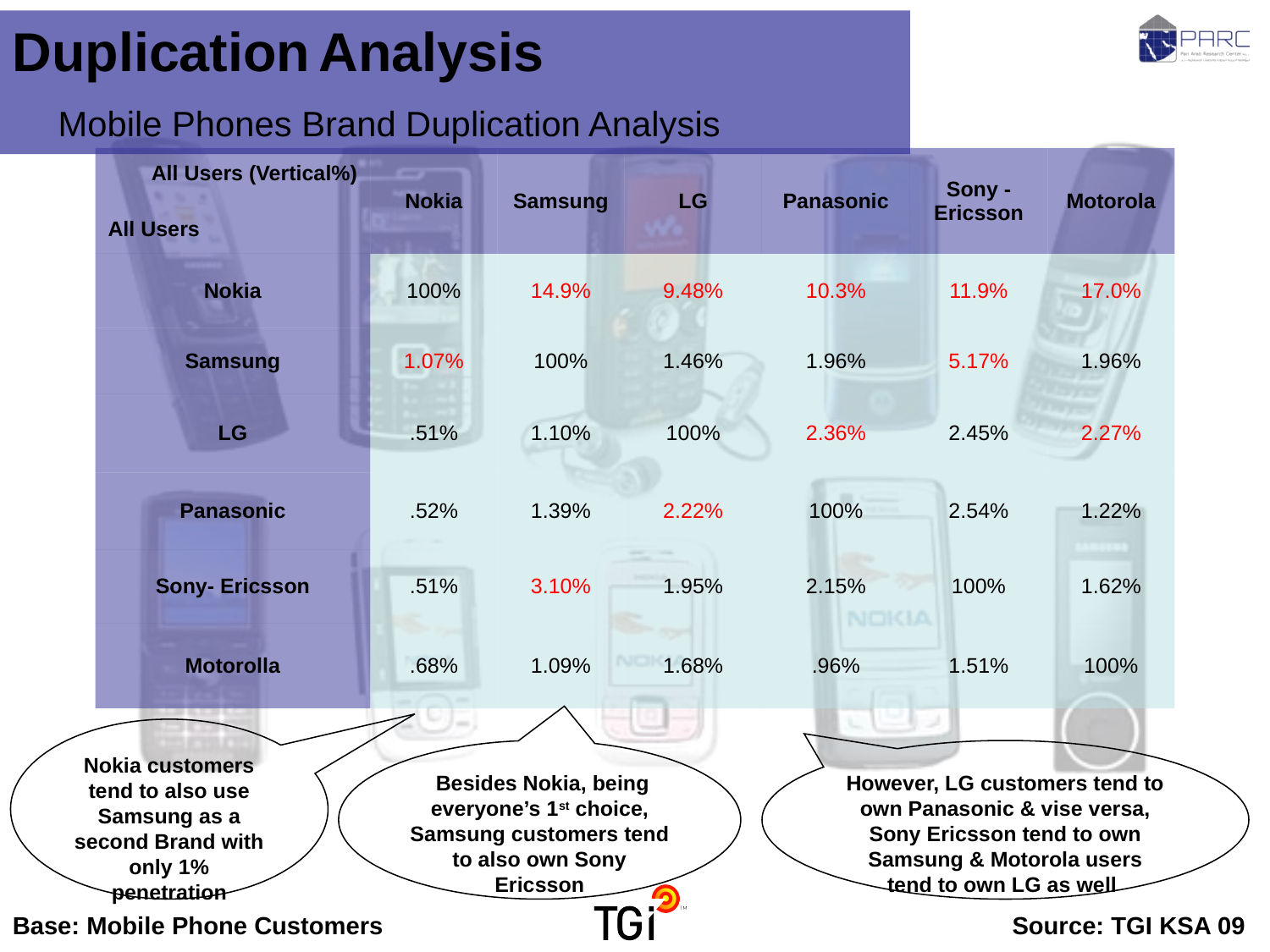

Duplication Analysis                           Mobile Phones Brand Duplication Analysis
| All Users (Vertical%) All Users | Nokia | Samsung | LG | Panasonic | Sony - Ericsson | Motorola |
| --- | --- | --- | --- | --- | --- | --- |
| Nokia | 100% | 14.9% | 9.48% | 10.3% | 11.9% | 17.0% |
| Samsung | 1.07% | 100% | 1.46% | 1.96% | 5.17% | 1.96% |
| LG | .51% | 1.10% | 100% | 2.36% | 2.45% | 2.27% |
| Panasonic | .52% | 1.39% | 2.22% | 100% | 2.54% | 1.22% |
| Sony- Ericsson | .51% | 3.10% | 1.95% | 2.15% | 100% | 1.62% |
| Motorolla | .68% | 1.09% | 1.68% | .96% | 1.51% | 100% |
Nokia customers tend to also use Samsung as a second Brand with only 1% penetration
 Besides Nokia, being everyone’s 1st choice, Samsung customers tend to also own Sony Ericsson
However, LG customers tend to own Panasonic & vise versa, Sony Ericsson tend to own Samsung & Motorola users tend to own LG as well
Base: Mobile Phone Customers	Source: TGI KSA 09